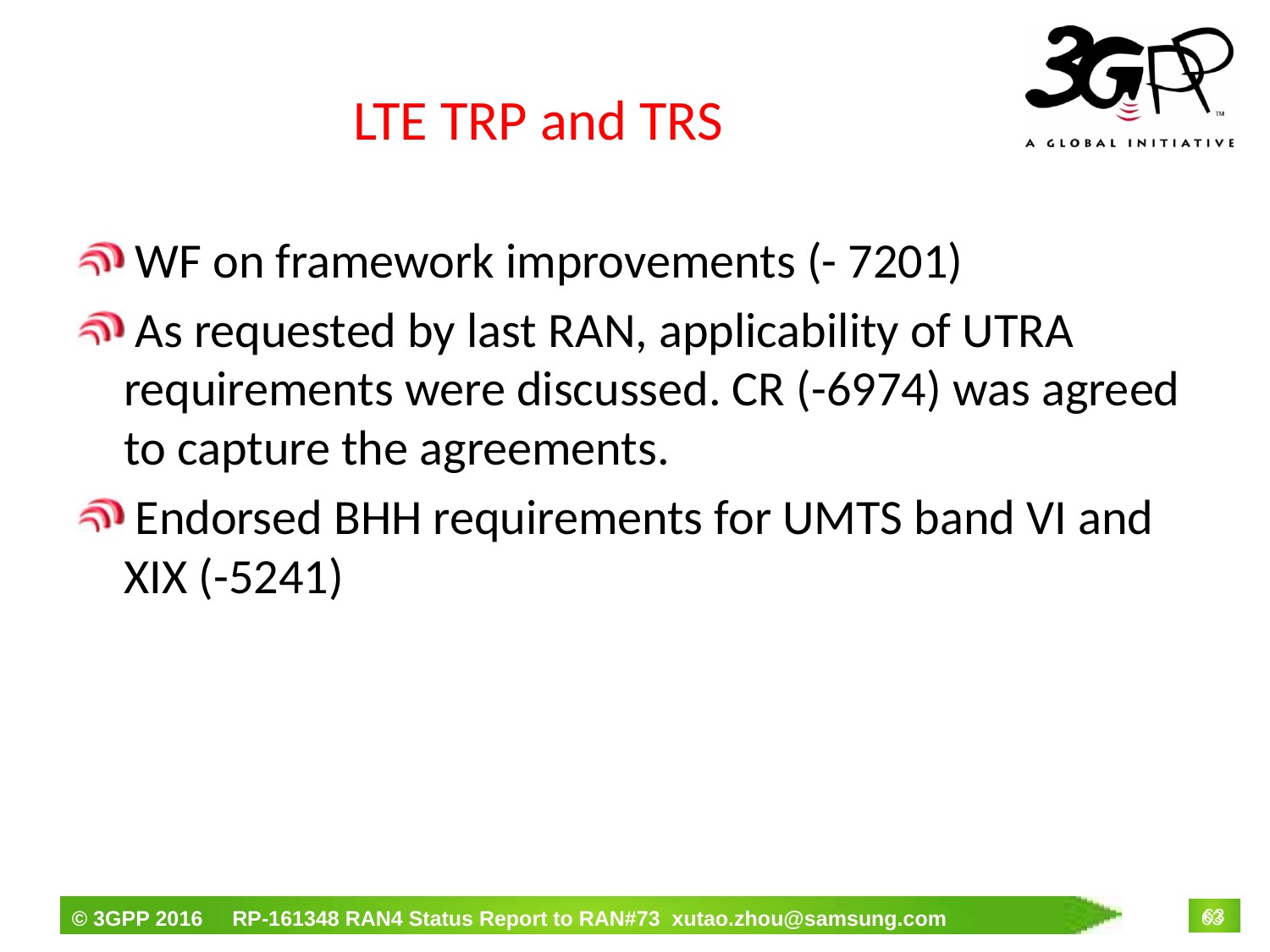

# LTE TRP and TRS
 WF on framework improvements (- 7201)
 As requested by last RAN, applicability of UTRA requirements were discussed. CR (-6974) was agreed to capture the agreements.
 Endorsed BHH requirements for UMTS band VI and XIX (-5241)
63